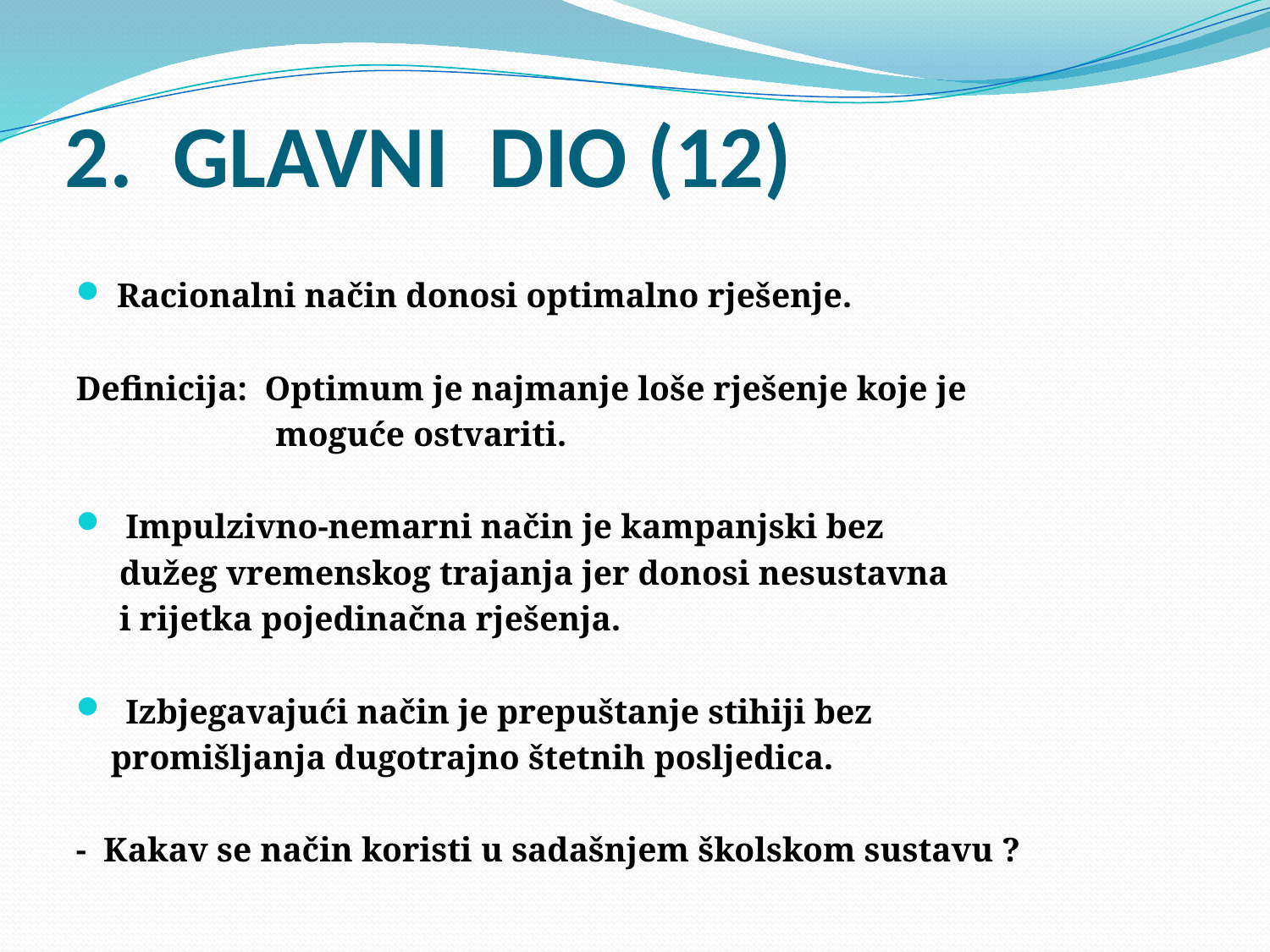

# 2.  GLAVNI  DIO (12)
 Racionalni način donosi optimalno rješenje.

Definicija:  Optimum je najmanje loše rješenje koje je
                       moguće ostvariti.

  Impulzivno-nemarni način je kampanjski bez
     dužeg vremenskog trajanja jer donosi nesustavna
     i rijetka pojedinačna rješenja.

  Izbjegavajući način je prepuštanje stihiji bez
    promišljanja dugotrajno štetnih posljedica.

-  Kakav se način koristi u sadašnjem školskom sustavu ?